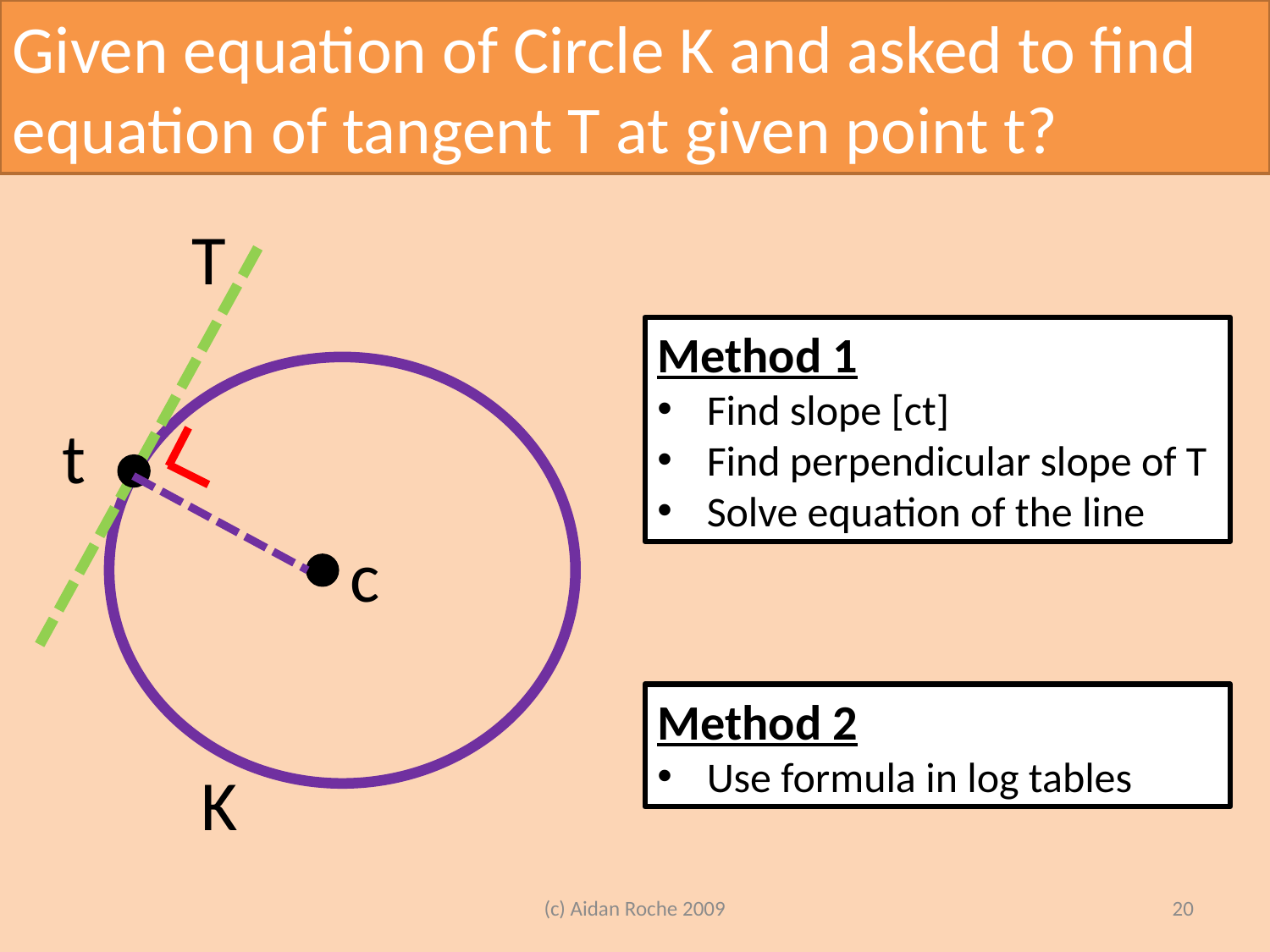

Given equation of Circle K and asked to find equation of tangent T at given point t?
T
Method 1
Find slope [ct]
Find perpendicular slope of T
Solve equation of the line

t

c

Method 2
Use formula in log tables
K
(c) Aidan Roche 2009
20